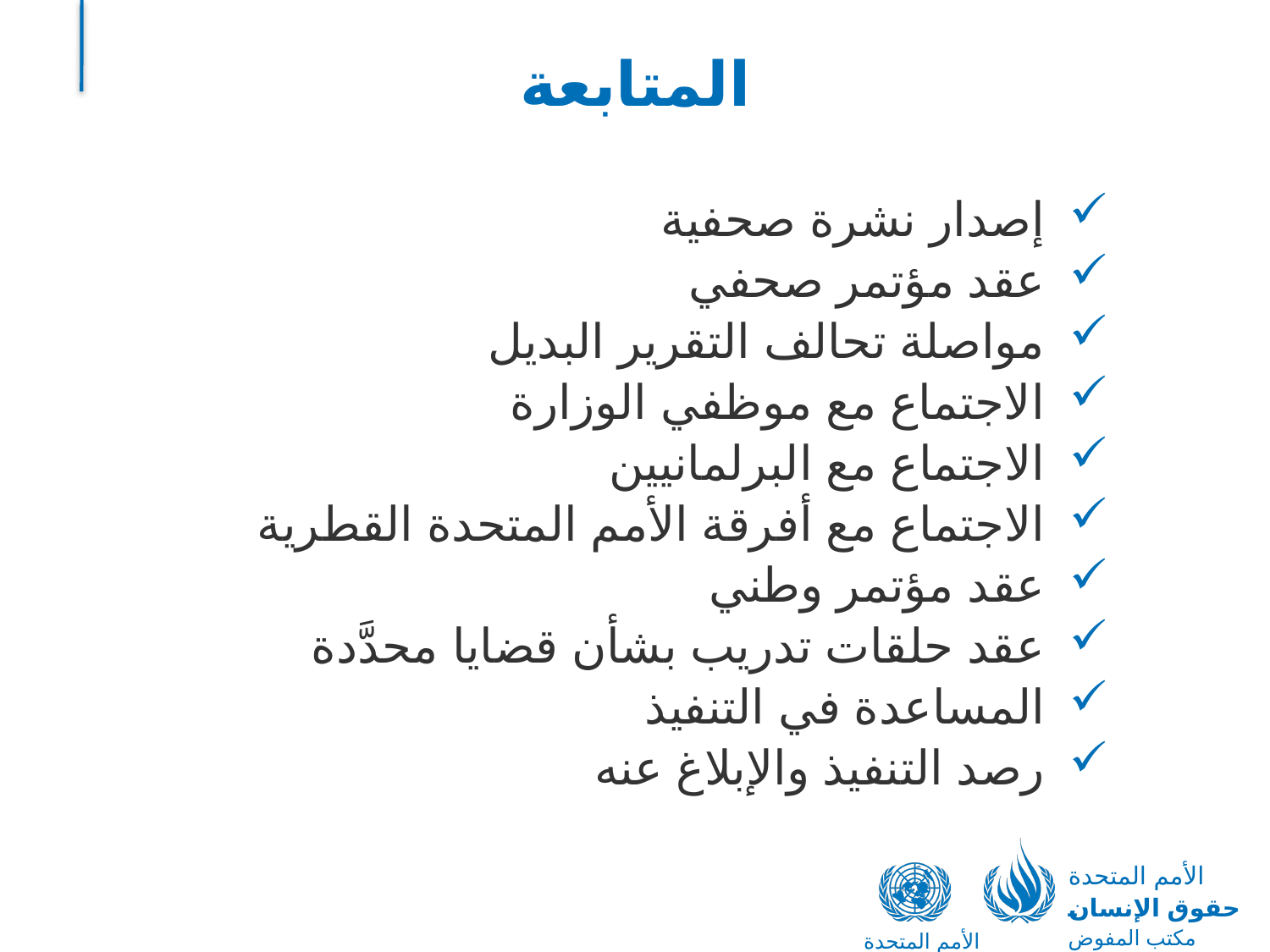

# المتابعة
إصدار نشرة صحفية
عقد مؤتمر صحفي
مواصلة تحالف التقرير البديل
الاجتماع مع موظفي الوزارة
الاجتماع مع البرلمانيين
الاجتماع مع أفرقة الأمم المتحدة القطرية
عقد مؤتمر وطني
عقد حلقات تدريب بشأن قضايا محدَّدة
المساعدة في التنفيذ
رصد التنفيذ والإبلاغ عنه
الأمم المتحدة
حقوق الإنسان
مكتب المفوض السامي
الأمم المتحدة